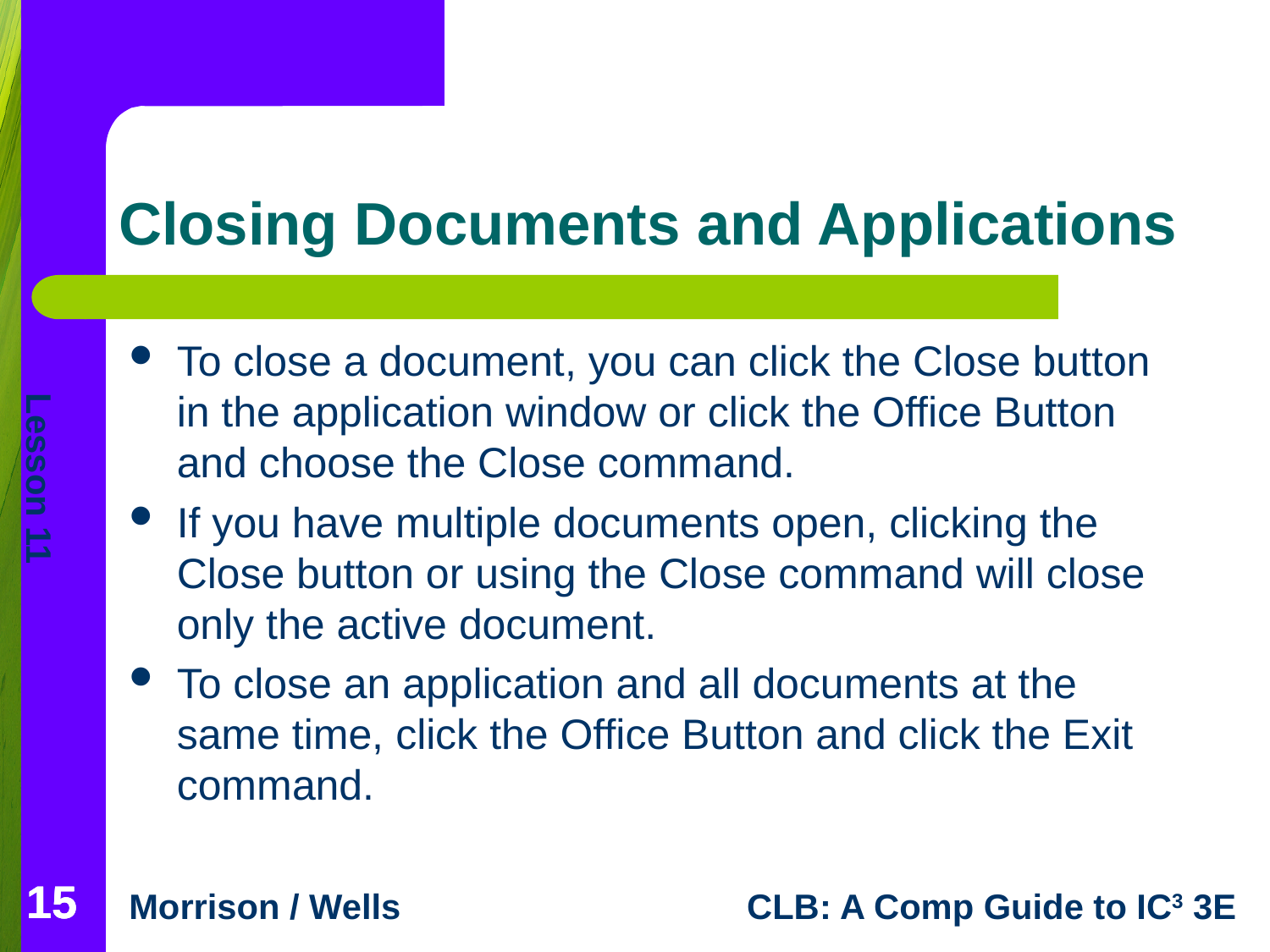

# Closing Documents and Applications
To close a document, you can click the Close button in the application window or click the Office Button and choose the Close command.
If you have multiple documents open, clicking the Close button or using the Close command will close only the active document.
To close an application and all documents at the same time, click the Office Button and click the Exit command.

15
15
15